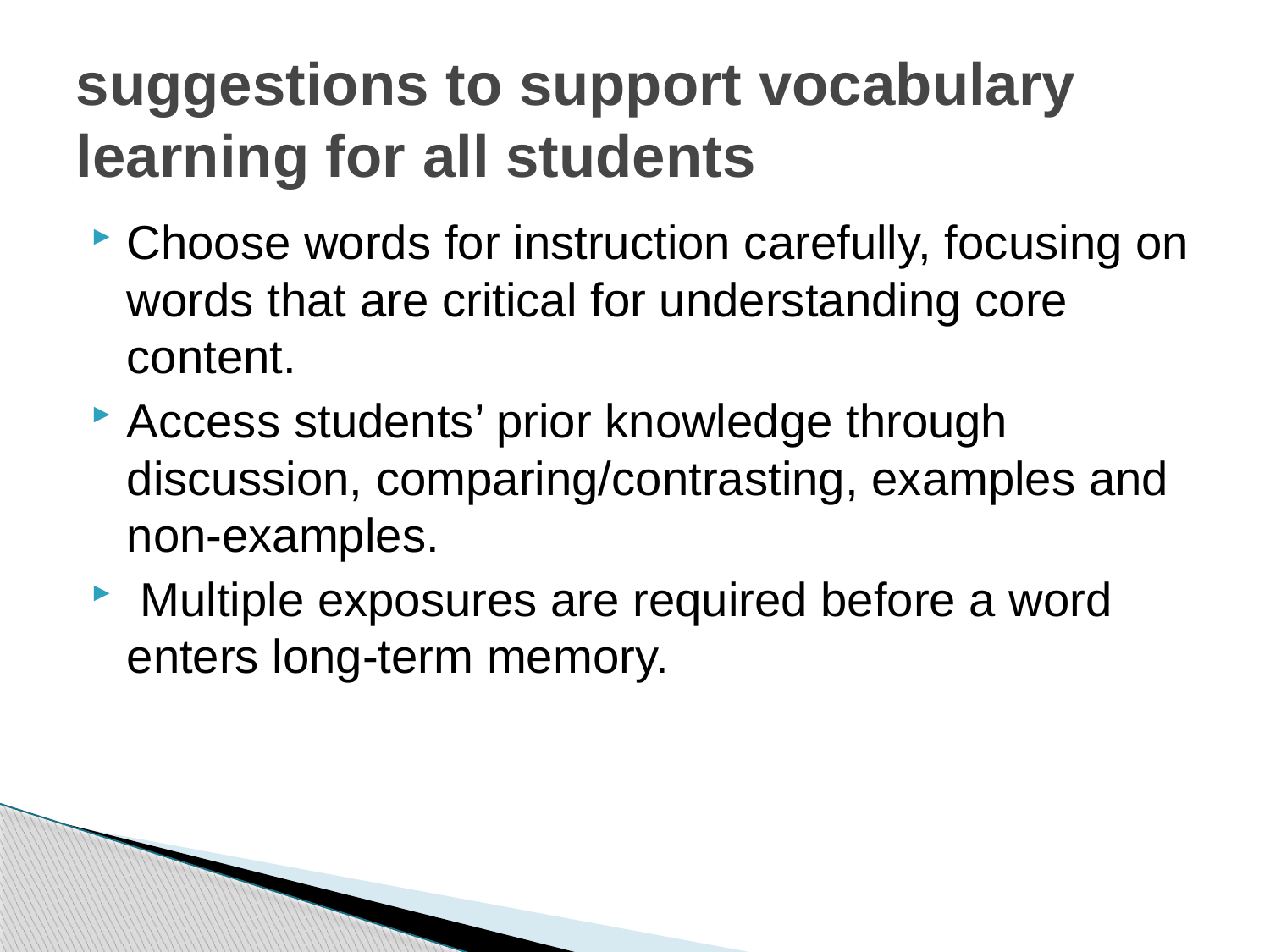

# suggestions to support vocabulary learning for all students
Choose words for instruction carefully, focusing on words that are critical for understanding core content.
Access students’ prior knowledge through discussion, comparing/contrasting, examples and non-examples.
 Multiple exposures are required before a word enters long-term memory.